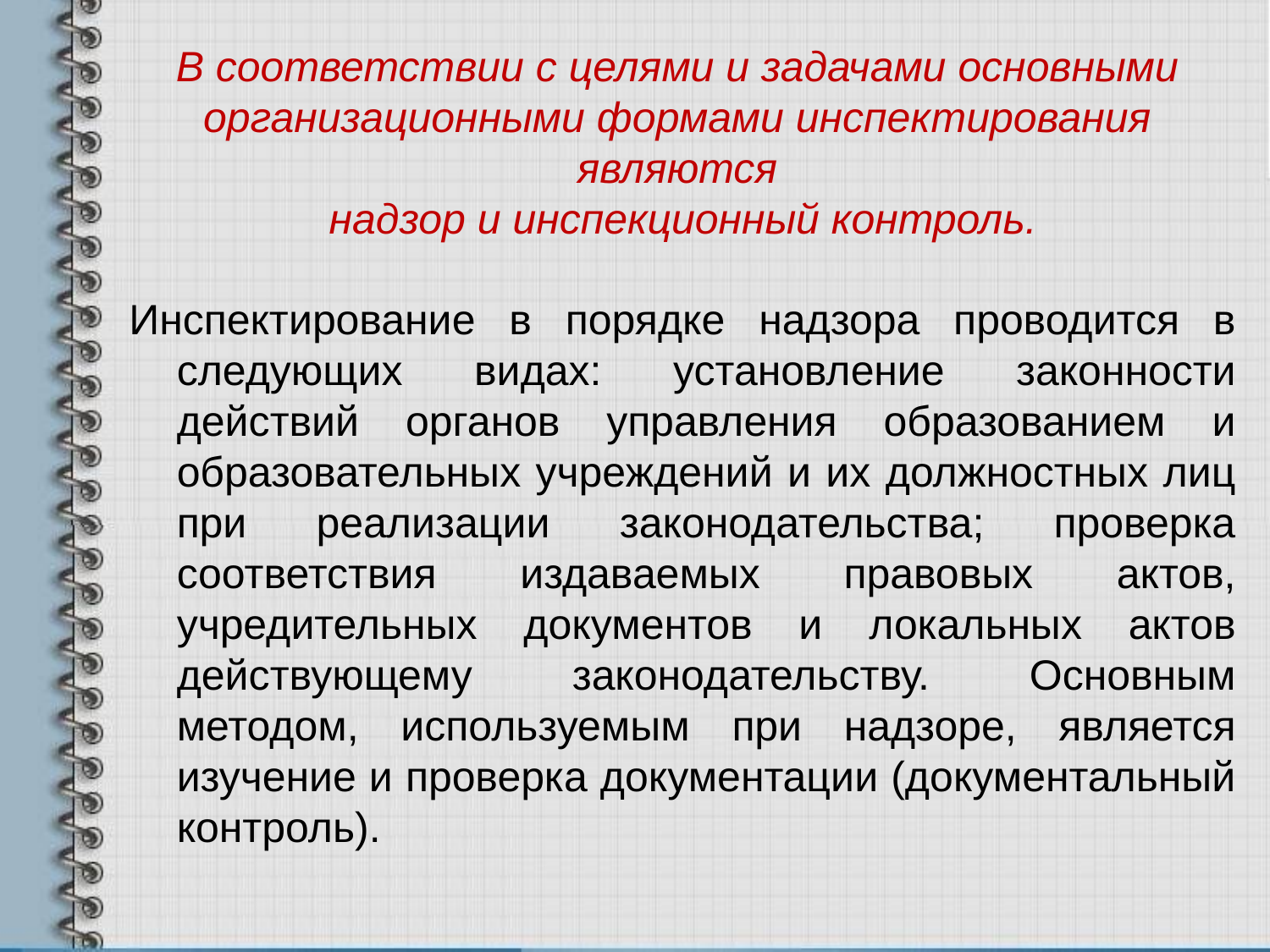

# В соответствии с целями и задачами основными организационными формами инспектирования являются надзор и инспекционный контроль.
Инспектирование в порядке надзора проводится в следующих видах: установление законности действий органов управления образованием и образовательных учреждений и их должностных лиц при реализации законодательства; проверка соответствия издаваемых правовых актов, учредительных документов и локальных актов действующему законодательству. Основным методом, используемым при надзоре, является изучение и проверка документации (документальный контроль).